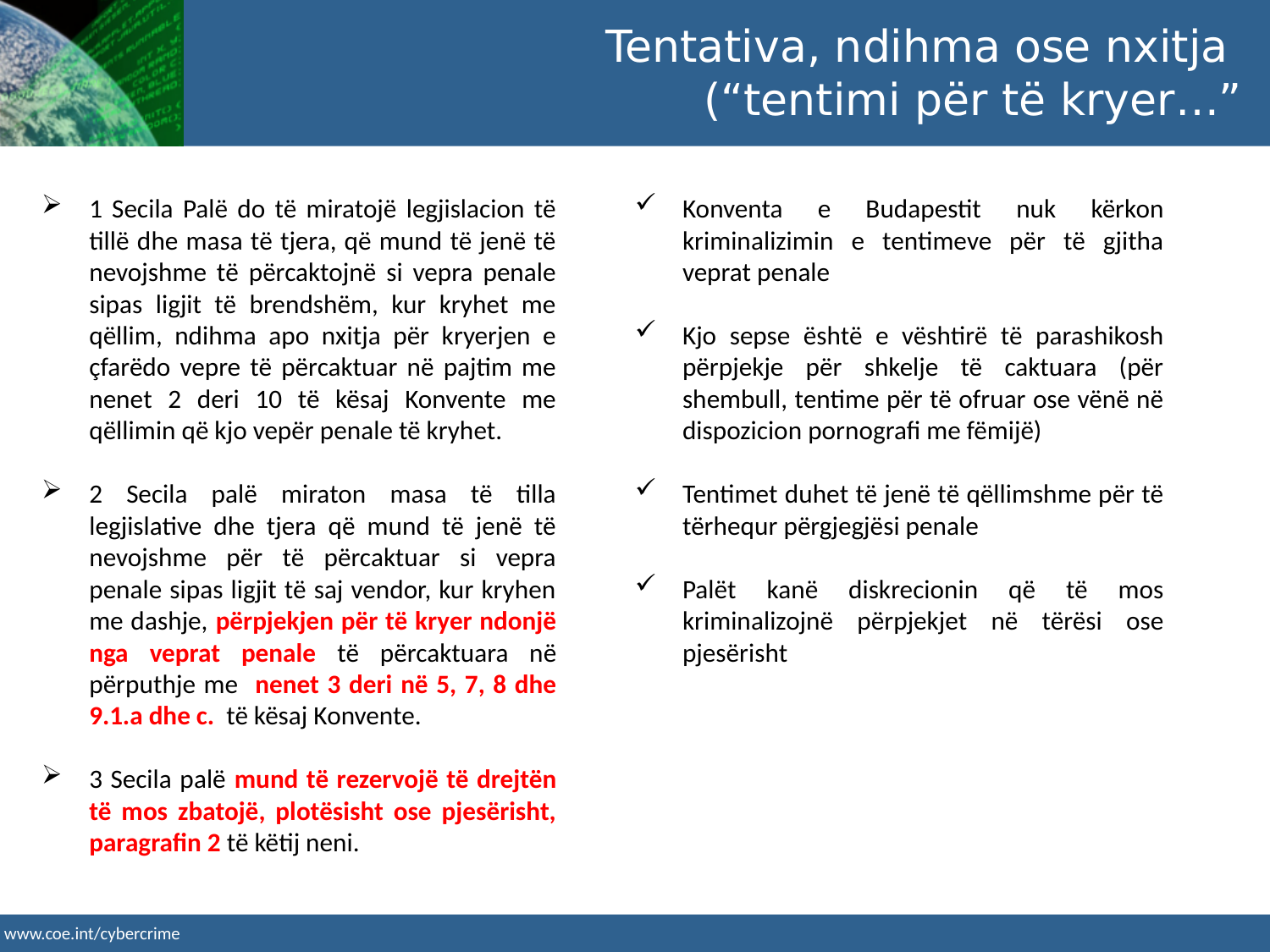

Tentativa, ndihma ose nxitja
(“tentimi për të kryer…”
1 Secila Palë do të miratojë legjislacion të tillë dhe masa të tjera, që mund të jenë të nevojshme të përcaktojnë si vepra penale sipas ligjit të brendshëm, kur kryhet me qëllim, ndihma apo nxitja për kryerjen e çfarëdo vepre të përcaktuar në pajtim me nenet 2 deri 10 të kësaj Konvente me qëllimin që kjo vepër penale të kryhet.

2 Secila palë miraton masa të tilla legjislative dhe tjera që mund të jenë të nevojshme për të përcaktuar si vepra penale sipas ligjit të saj vendor, kur kryhen me dashje, përpjekjen për të kryer ndonjë nga veprat penale të përcaktuara në përputhje me  nenet 3 deri në 5, 7, 8 dhe 9.1.a dhe c.  të kësaj Konvente.

3 Secila palë mund të rezervojë të drejtën të mos zbatojë, plotësisht ose pjesërisht, paragrafin 2 të këtij neni.
Konventa e Budapestit nuk kërkon kriminalizimin e tentimeve për të gjitha veprat penale

Kjo sepse është e vështirë të parashikosh përpjekje për shkelje të caktuara (për shembull, tentime për të ofruar ose vënë në dispozicion pornografi me fëmijë)

Tentimet duhet të jenë të qëllimshme për të tërhequr përgjegjësi penale

Palët kanë diskrecionin që të mos kriminalizojnë përpjekjet në tërësi ose pjesërisht